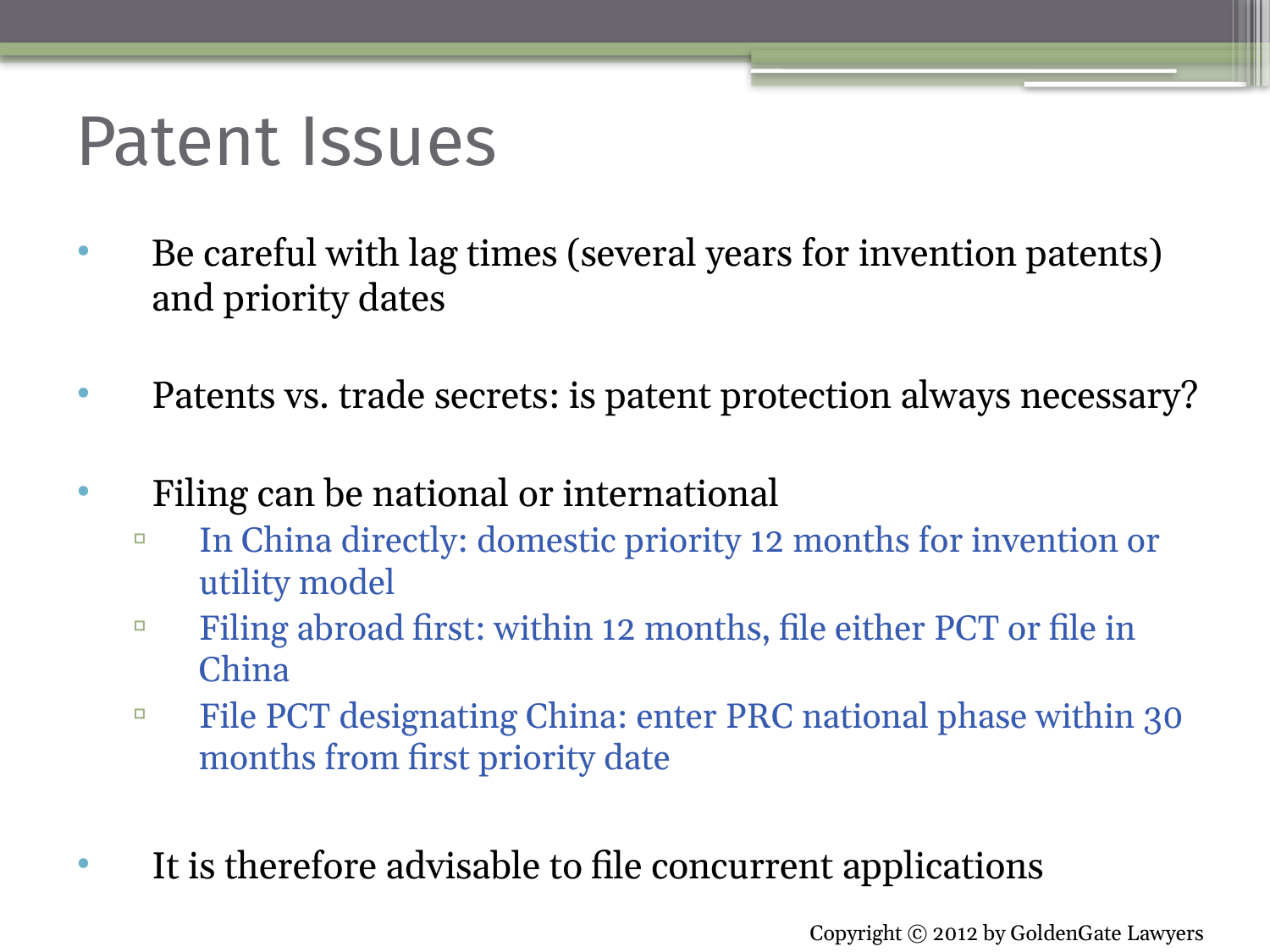

# Patent Issues
Be careful with lag times (several years for invention patents) and priority dates

Patents vs. trade secrets: is patent protection always necessary?

Filing can be national or international
In China directly: domestic priority 12 months for invention or utility model
Filing abroad first: within 12 months, file either PCT or file in China
File PCT designating China: enter PRC national phase within 30 months from first priority date

It is therefore advisable to file concurrent applications

Copyright © 2012 by GoldenGate Lawyers